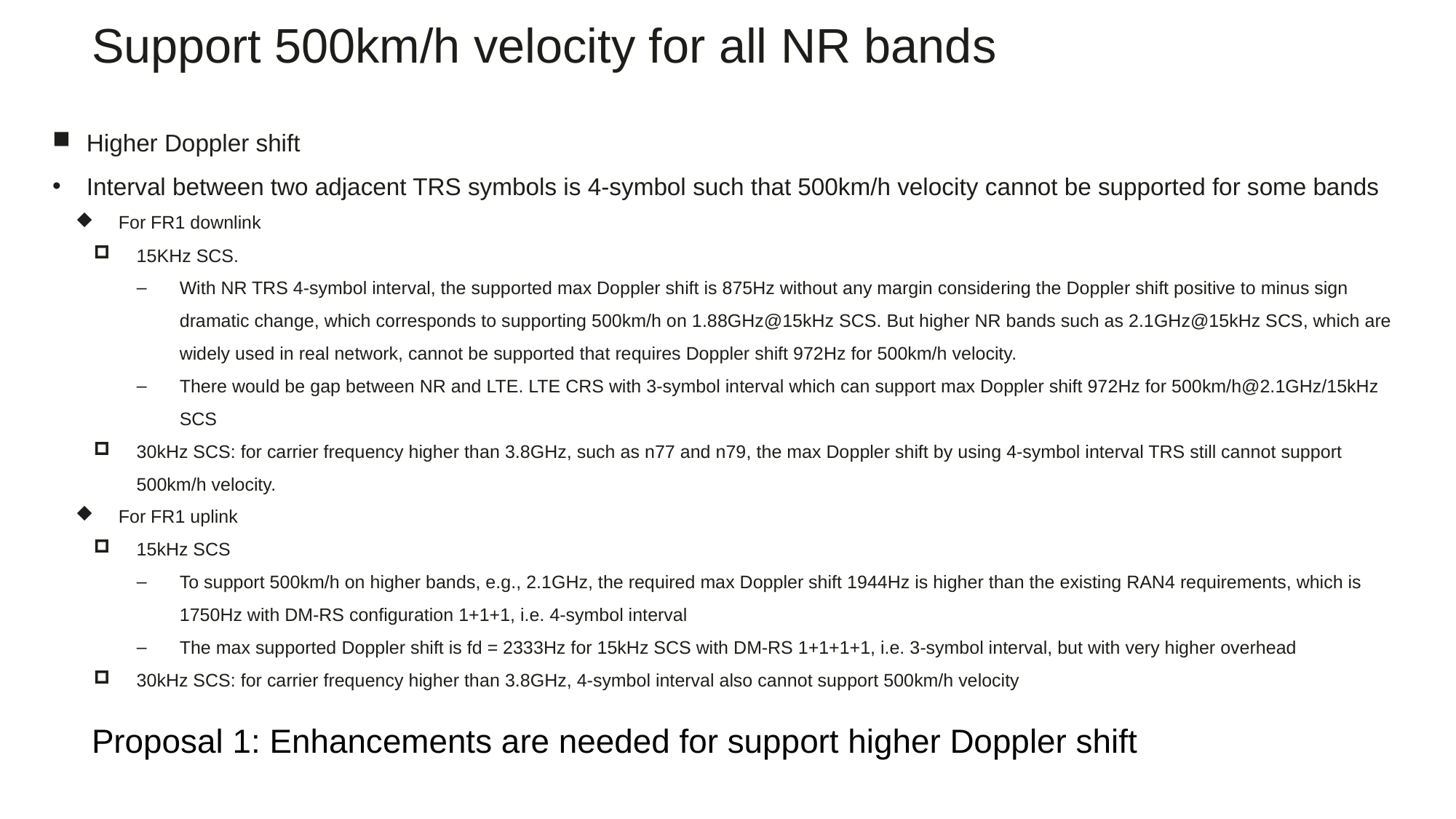

Support 500km/h velocity for all NR bands
Higher Doppler shift
Interval between two adjacent TRS symbols is 4-symbol such that 500km/h velocity cannot be supported for some bands
For FR1 downlink
15KHz SCS.
With NR TRS 4-symbol interval, the supported max Doppler shift is 875Hz without any margin considering the Doppler shift positive to minus sign dramatic change, which corresponds to supporting 500km/h on 1.88GHz@15kHz SCS. But higher NR bands such as 2.1GHz@15kHz SCS, which are widely used in real network, cannot be supported that requires Doppler shift 972Hz for 500km/h velocity.
There would be gap between NR and LTE. LTE CRS with 3-symbol interval which can support max Doppler shift 972Hz for 500km/h@2.1GHz/15kHz SCS
30kHz SCS: for carrier frequency higher than 3.8GHz, such as n77 and n79, the max Doppler shift by using 4-symbol interval TRS still cannot support 500km/h velocity.
For FR1 uplink
15kHz SCS
To support 500km/h on higher bands, e.g., 2.1GHz, the required max Doppler shift 1944Hz is higher than the existing RAN4 requirements, which is 1750Hz with DM-RS configuration 1+1+1, i.e. 4-symbol interval
The max supported Doppler shift is fd = 2333Hz for 15kHz SCS with DM-RS 1+1+1+1, i.e. 3-symbol interval, but with very higher overhead
30kHz SCS: for carrier frequency higher than 3.8GHz, 4-symbol interval also cannot support 500km/h velocity

Proposal 1: Enhancements are needed for support higher Doppler shift